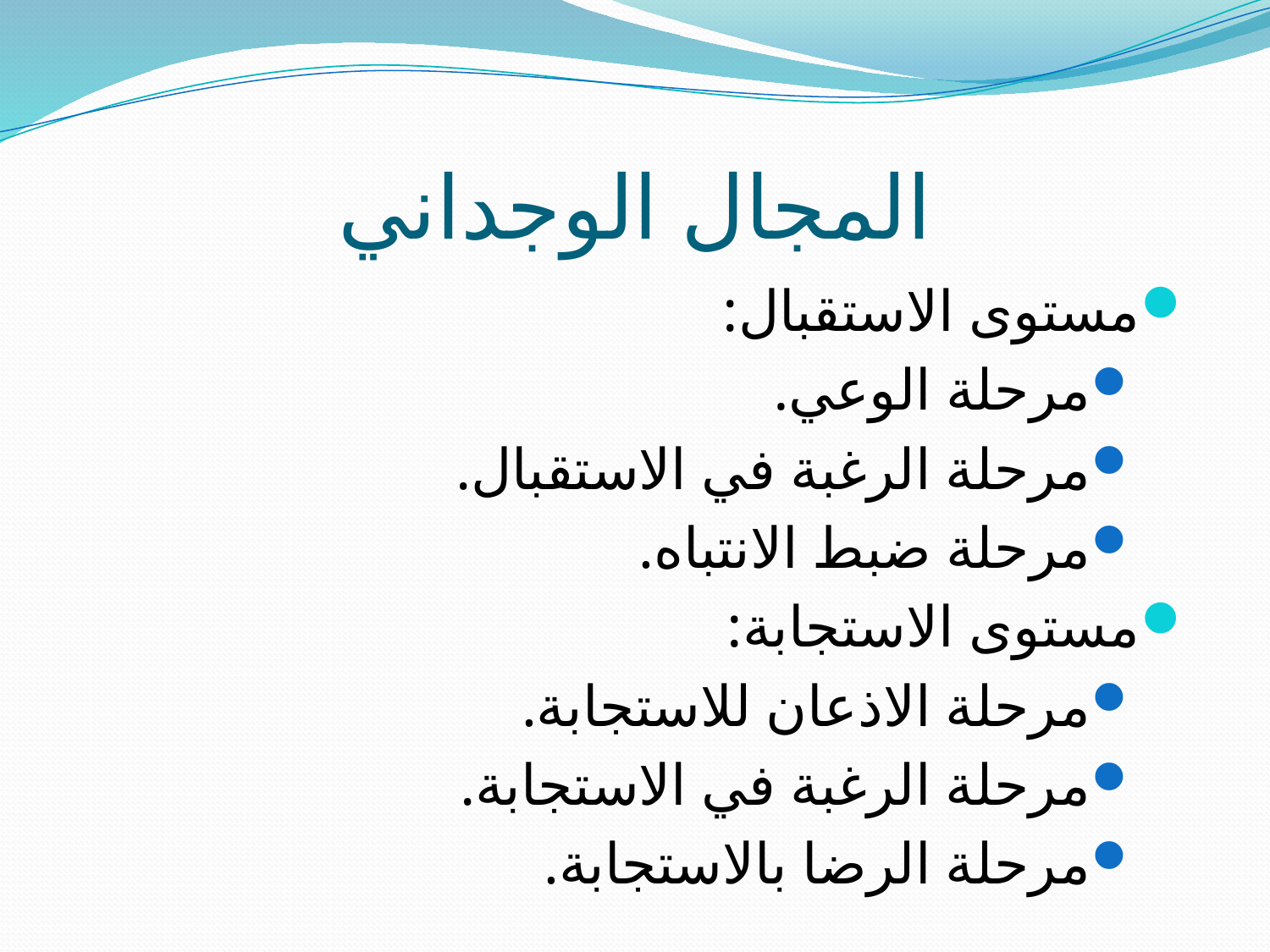

# المجال الوجداني
مستوى الاستقبال:
مرحلة الوعي.
مرحلة الرغبة في الاستقبال.
مرحلة ضبط الانتباه.
مستوى الاستجابة:
مرحلة الاذعان للاستجابة.
مرحلة الرغبة في الاستجابة.
مرحلة الرضا بالاستجابة.